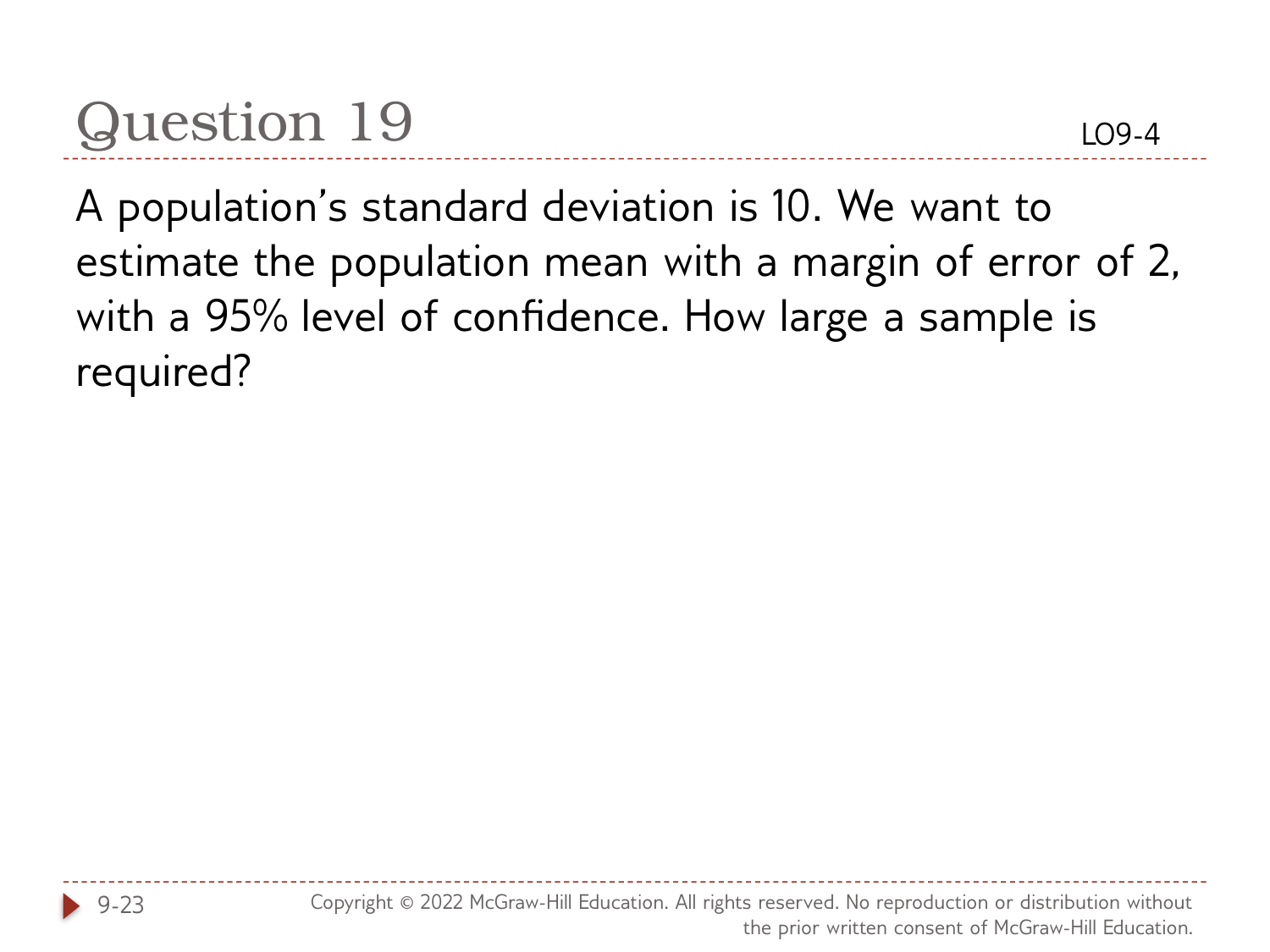

# Question 19
LO9-4
A population’s standard deviation is 10. We want to estimate the population mean with a margin of error of 2, with a 95% level of confidence. How large a sample is required?
9-23
Copyright © 2022 McGraw-Hill Education. All rights reserved. No reproduction or distribution without the prior written consent of McGraw-Hill Education.